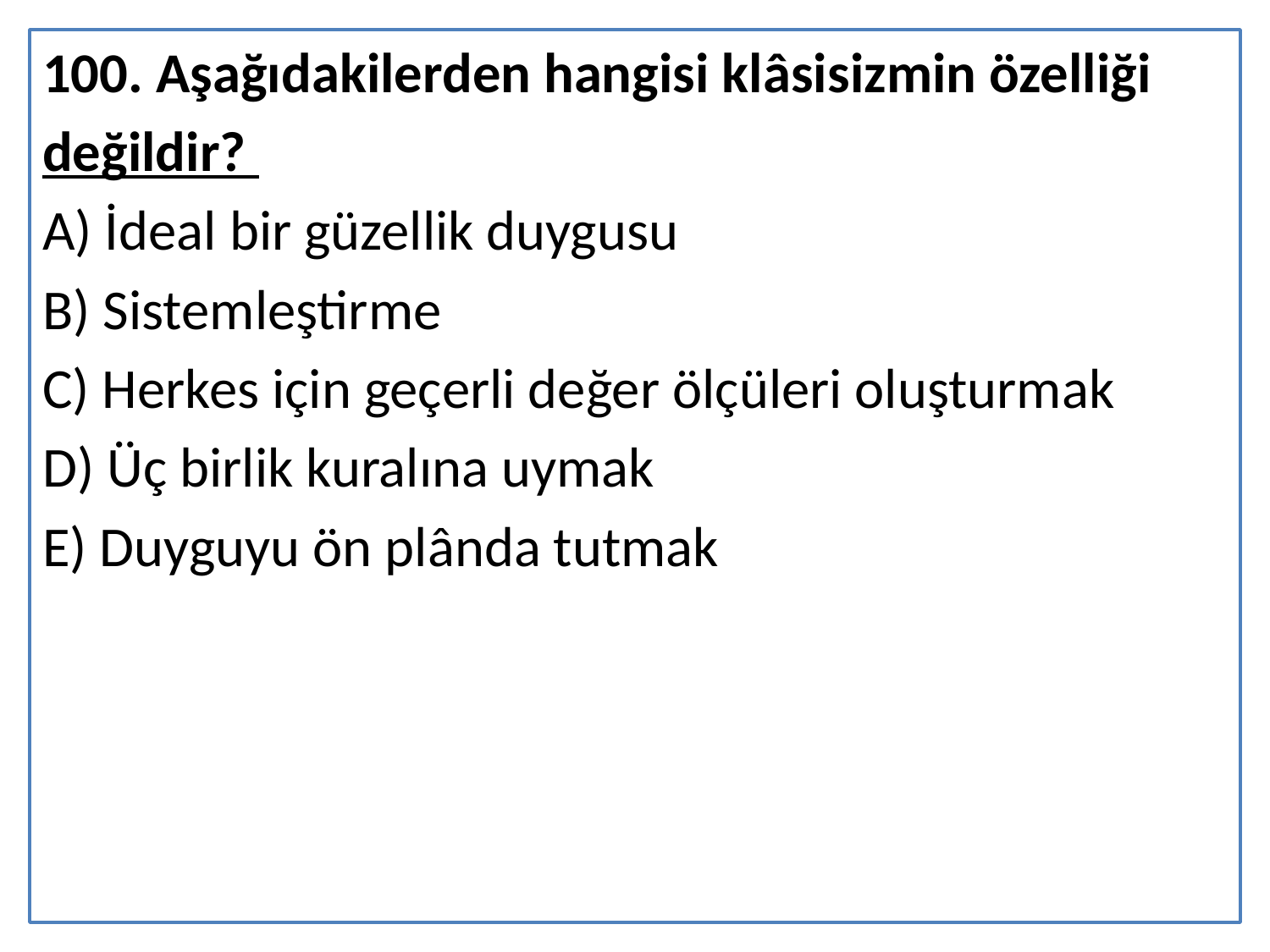

100. Aşağıdakilerden hangisi klâsisizmin özelliği
değildir?
A) İdeal bir güzellik duygusu
B) Sistemleştirme
C) Herkes için geçerli değer ölçüleri oluşturmak
D) Üç birlik kuralına uymak
E) Duyguyu ön plânda tutmak